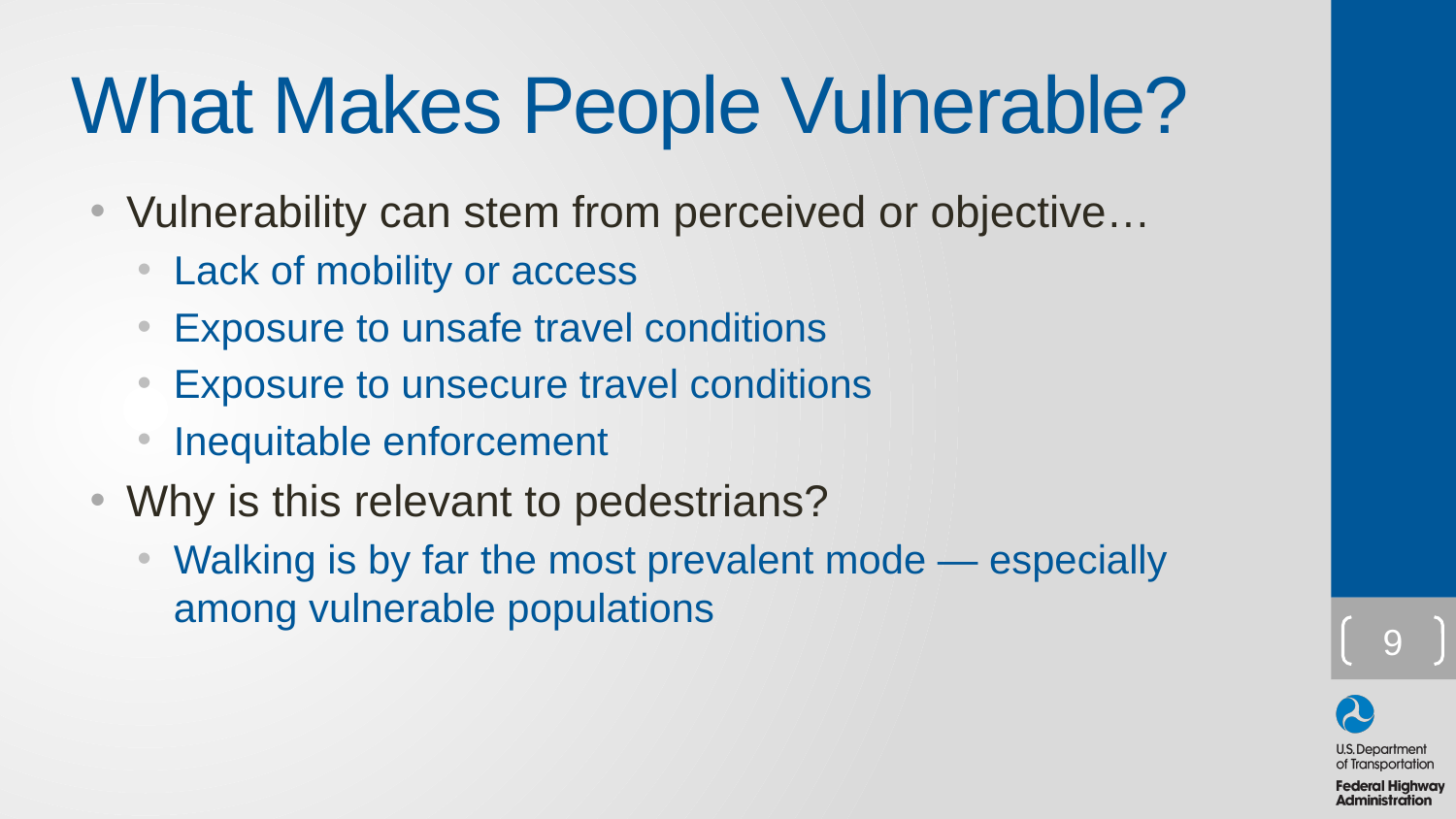

# What Makes People Vulnerable?
Vulnerability can stem from perceived or objective…
Lack of mobility or access
Exposure to unsafe travel conditions
Exposure to unsecure travel conditions
Inequitable enforcement
Why is this relevant to pedestrians?
Walking is by far the most prevalent mode — especially among vulnerable populations

9